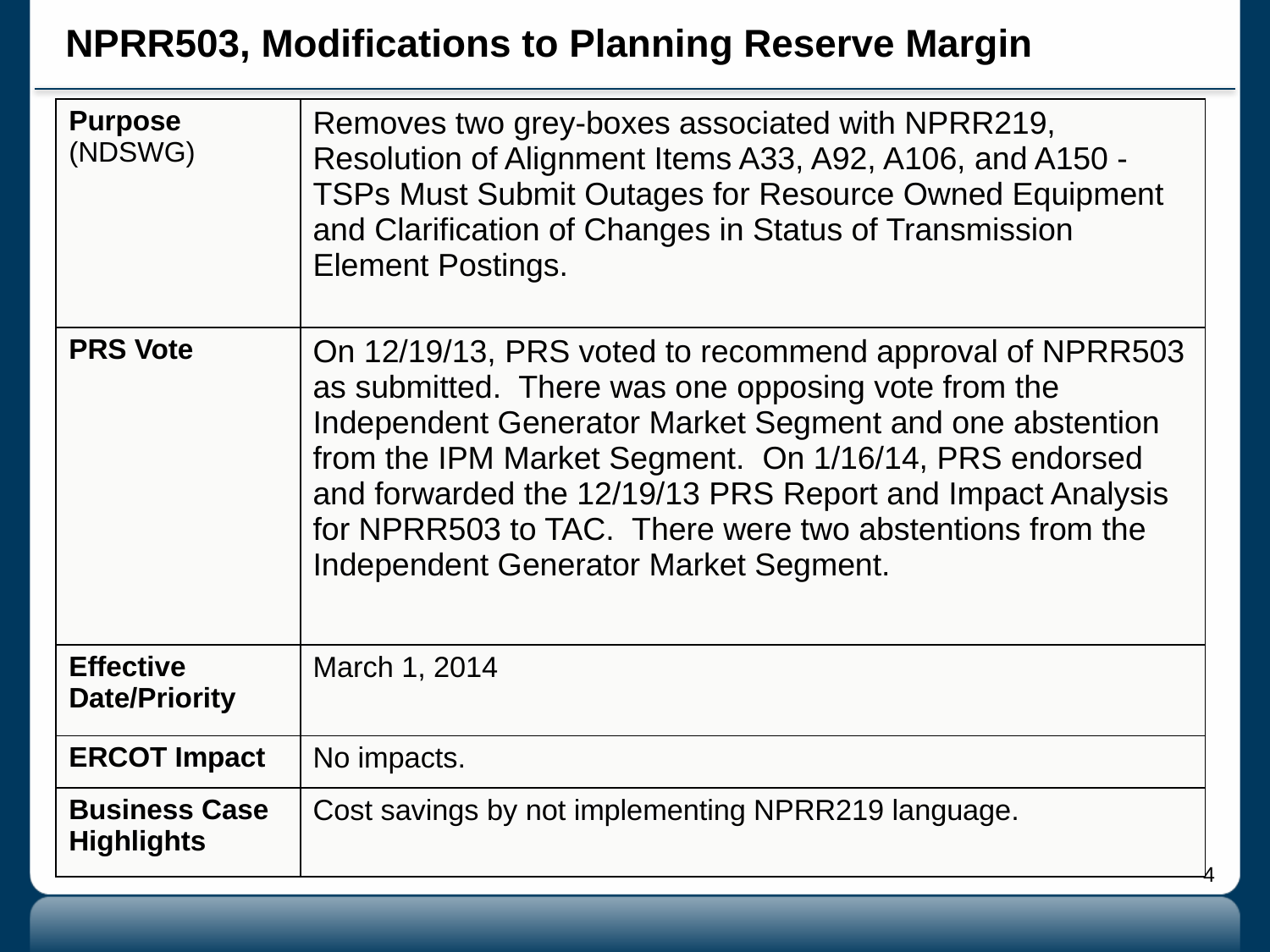

# NPRR503, Modifications to Planning Reserve Margin
| Purpose (NDSWG) | Removes two grey-boxes associated with NPRR219, Resolution of Alignment Items A33, A92, A106, and A150 - TSPs Must Submit Outages for Resource Owned Equipment and Clarification of Changes in Status of Transmission Element Postings. |
| --- | --- |
| PRS Vote | On 12/19/13, PRS voted to recommend approval of NPRR503 as submitted. There was one opposing vote from the Independent Generator Market Segment and one abstention from the IPM Market Segment. On 1/16/14, PRS endorsed and forwarded the 12/19/13 PRS Report and Impact Analysis for NPRR503 to TAC. There were two abstentions from the Independent Generator Market Segment. |
| Effective Date/Priority | March 1, 2014 |
| ERCOT Impact | No impacts. |
| Business Case Highlights | Cost savings by not implementing NPRR219 language. |